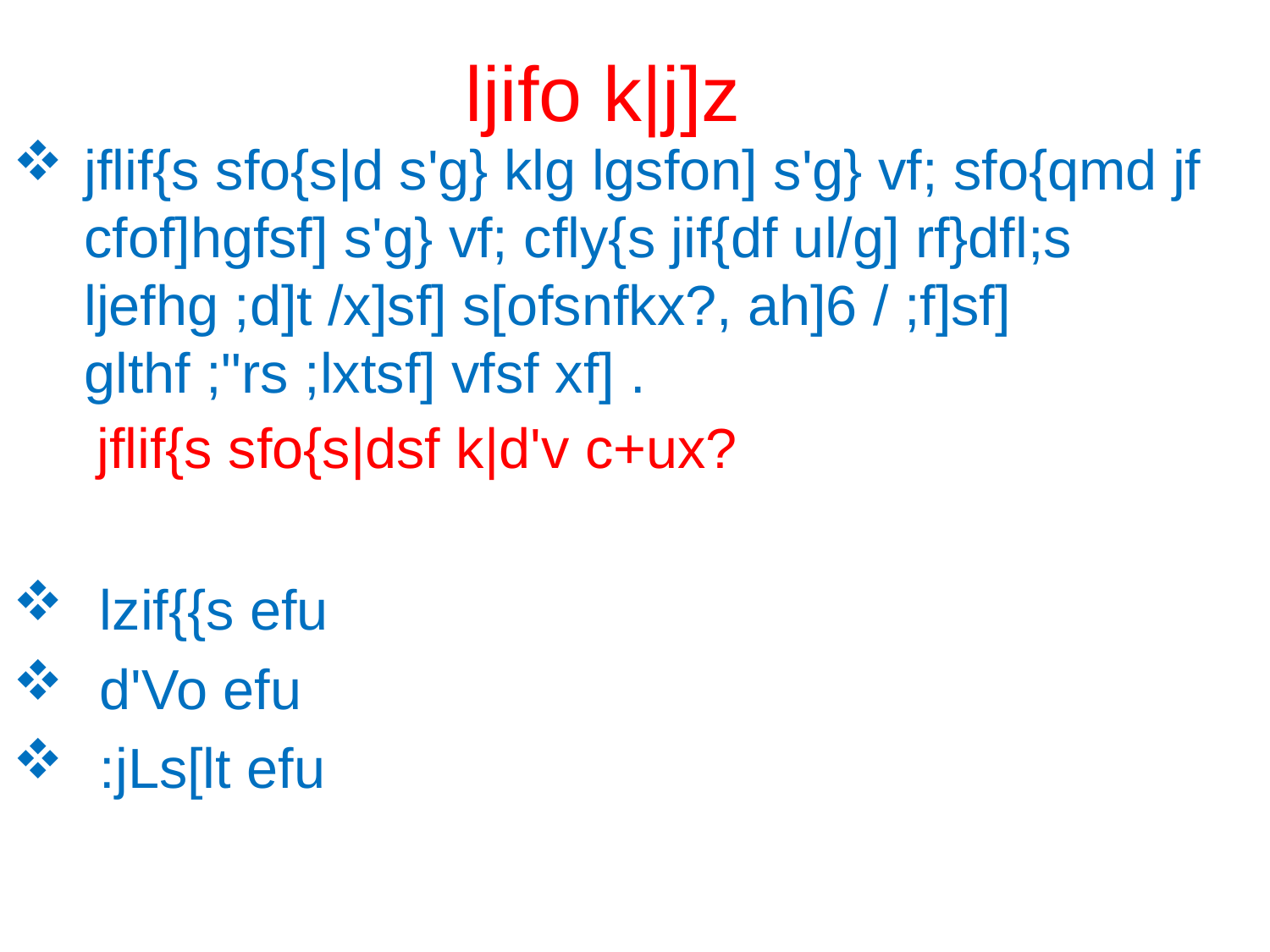

# ljifo k|j]z
jflif{s sfo{s|d s'g} klg lgsfon] s'g} vf; sfo{qmd jf cfof]hgfsf] s'g} vf; cfly{s jif{df ul/g] rf}dfl;s ljefhg ;d]t /x]sf] s[ofsnfkx?, ah]6 / ;f]sf] glthf ;"rs ;lxtsf] vfsf xf] .

 lzif{{s efu
 d'Vo efu
 :jLs[lt efu

jflif{s sfo{s|dsf k|d'v c+ux?